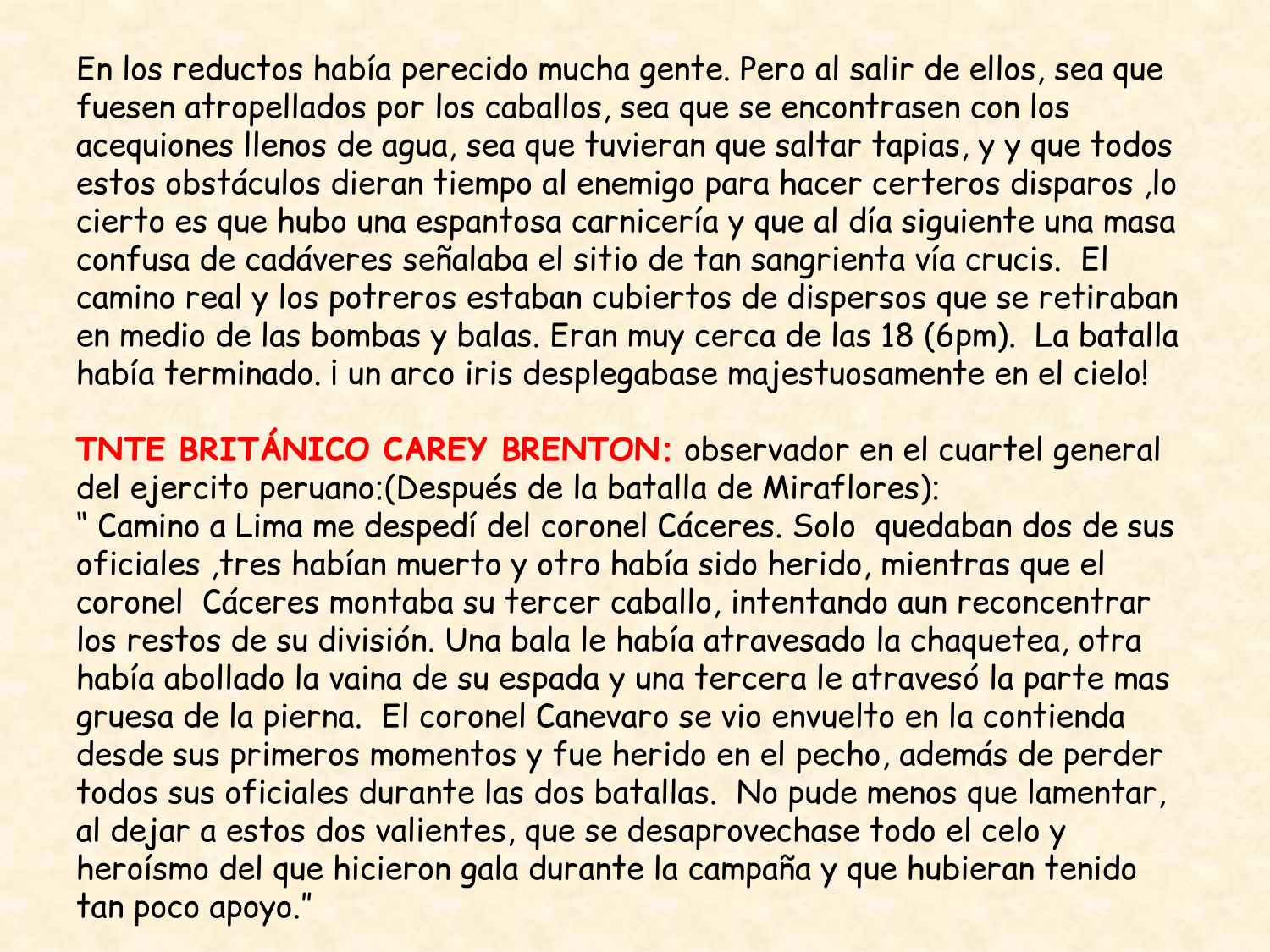

En los reductos había perecido mucha gente. Pero al salir de ellos, sea que fuesen atropellados por los caballos, sea que se encontrasen con los acequiones llenos de agua, sea que tuvieran que saltar tapias, y y que todos estos obstáculos dieran tiempo al enemigo para hacer certeros disparos ,lo cierto es que hubo una espantosa carnicería y que al día siguiente una masa confusa de cadáveres señalaba el sitio de tan sangrienta vía crucis.  El camino real y los potreros estaban cubiertos de dispersos que se retiraban en medio de las bombas y balas. Eran muy cerca de las 18 (6pm).  La batalla había terminado. ¡ un arco iris desplegabase majestuosamente en el cielo!

TNTE BRITÁNICO CAREY BRENTON: observador en el cuartel general del ejercito peruano:(Después de la batalla de Miraflores):
“ Camino a Lima me despedí del coronel Cáceres. Solo  quedaban dos de sus oficiales ,tres habían muerto y otro había sido herido, mientras que el coronel  Cáceres montaba su tercer caballo, intentando aun reconcentrar los restos de su división. Una bala le había atravesado la chaquetea, otra había abollado la vaina de su espada y una tercera le atravesó la parte mas gruesa de la pierna.  El coronel Canevaro se vio envuelto en la contienda desde sus primeros momentos y fue herido en el pecho, además de perder
todos sus oficiales durante las dos batallas.  No pude menos que lamentar, al dejar a estos dos valientes, que se desaprovechase todo el celo y heroísmo del que hicieron gala durante la campaña y que hubieran tenido tan poco apoyo.”